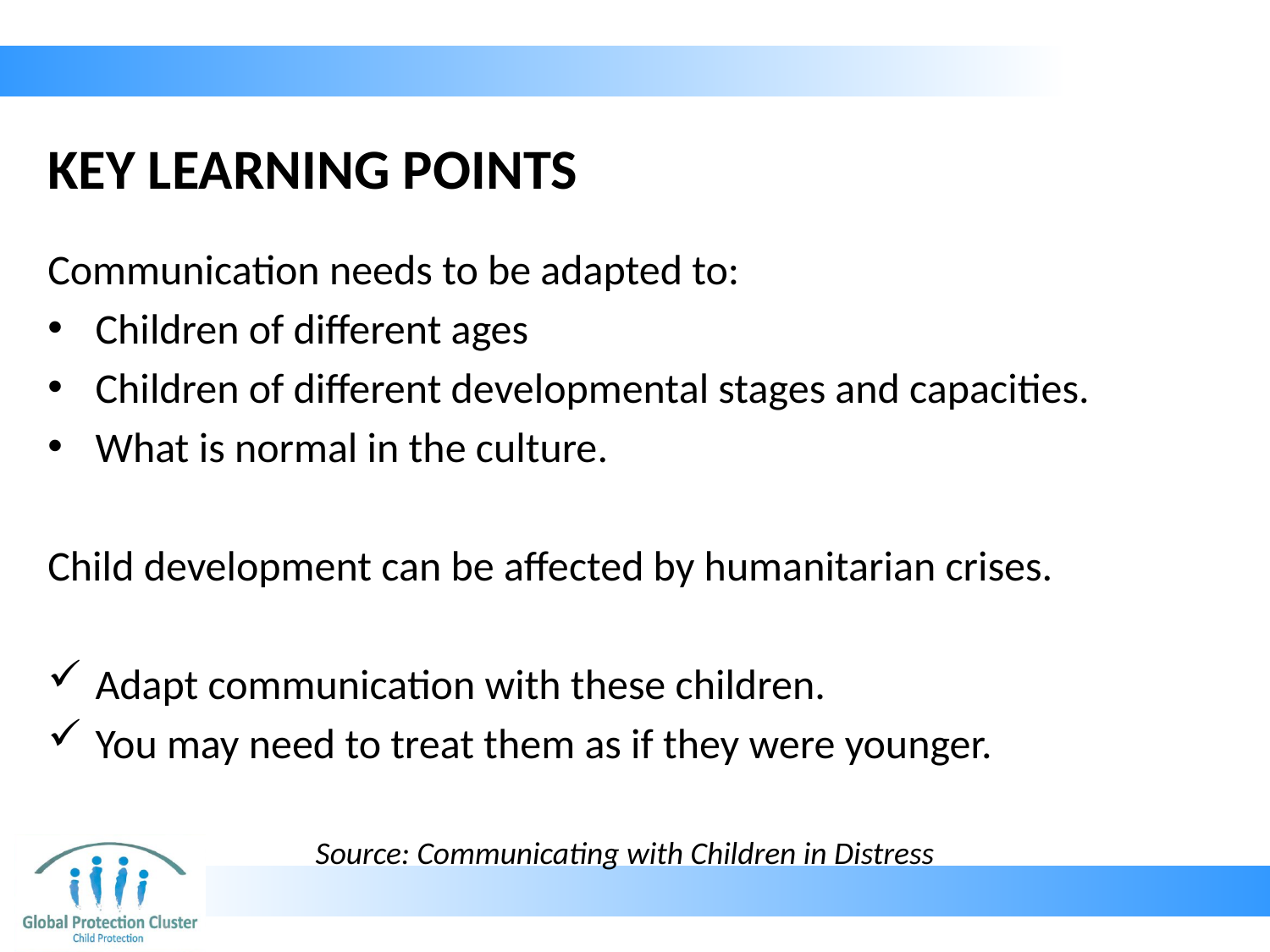

# KEY LEARNING POINTS
Communication needs to be adapted to:
Children of different ages
Children of different developmental stages and capacities.
What is normal in the culture.

Child development can be affected by humanitarian crises.

Adapt communication with these children.
You may need to treat them as if they were younger.

Source: Communicating with Children in Distress